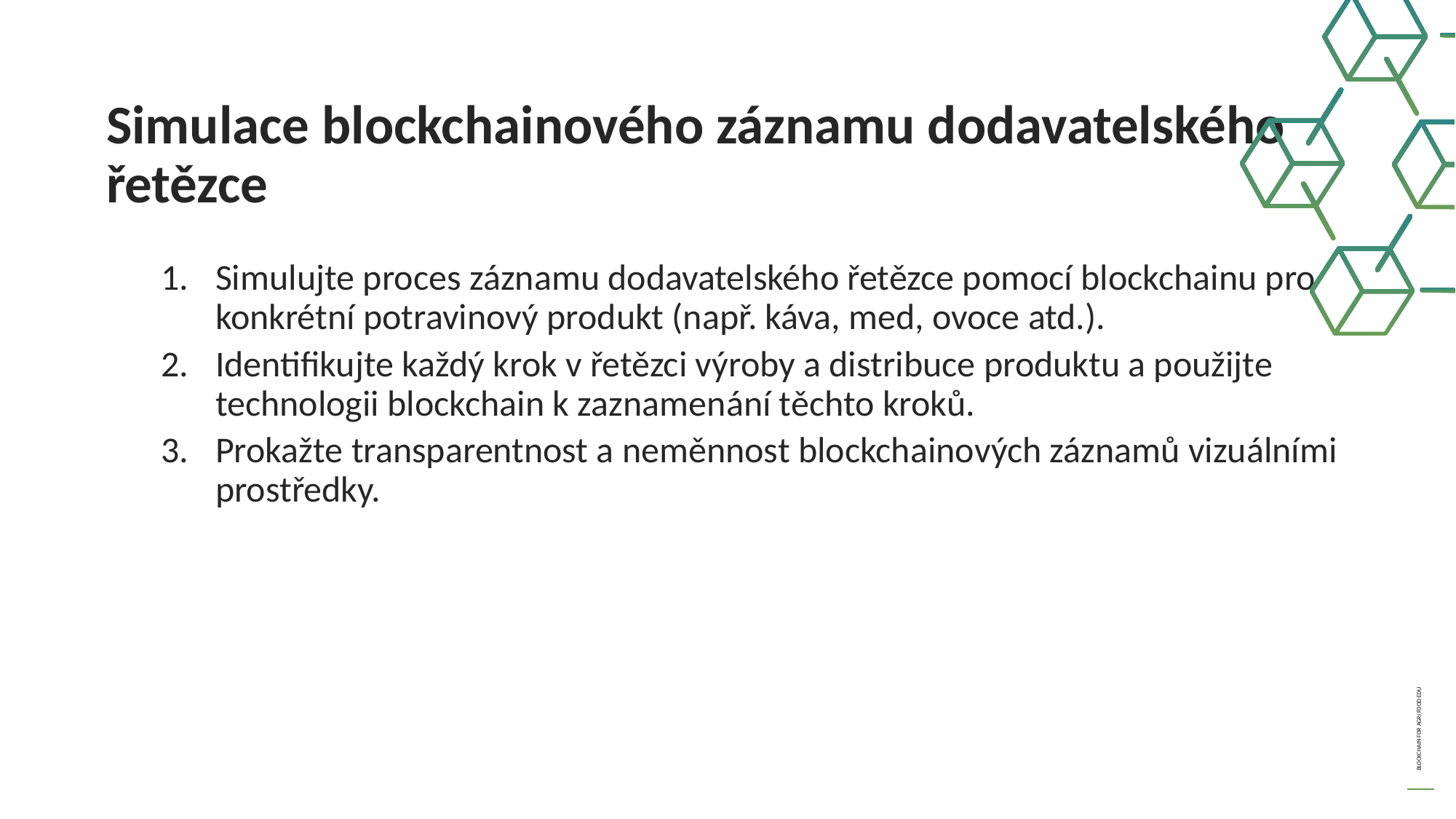

Simulace blockchainového záznamu dodavatelského řetězce
Simulujte proces záznamu dodavatelského řetězce pomocí blockchainu pro konkrétní potravinový produkt (např. káva, med, ovoce atd.).
Identifikujte každý krok v řetězci výroby a distribuce produktu a použijte technologii blockchain k zaznamenání těchto kroků.
Prokažte transparentnost a neměnnost blockchainových záznamů vizuálními prostředky.